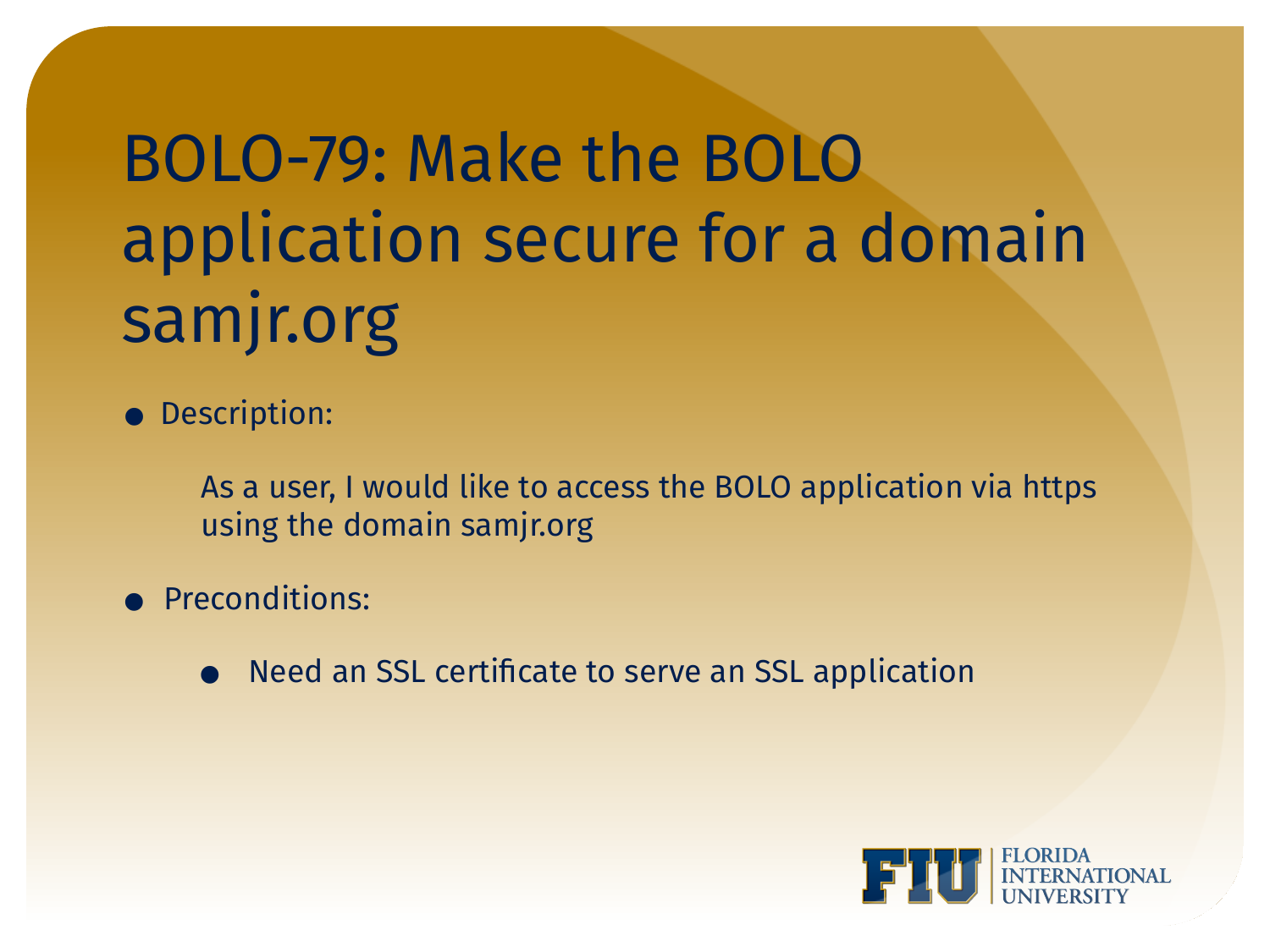

# BOLO-79: Make the BOLO application secure for a domain samjr.org
Description:
As a user, I would like to access the BOLO application via https using the domain samjr.org
Preconditions:
Need an SSL certificate to serve an SSL application